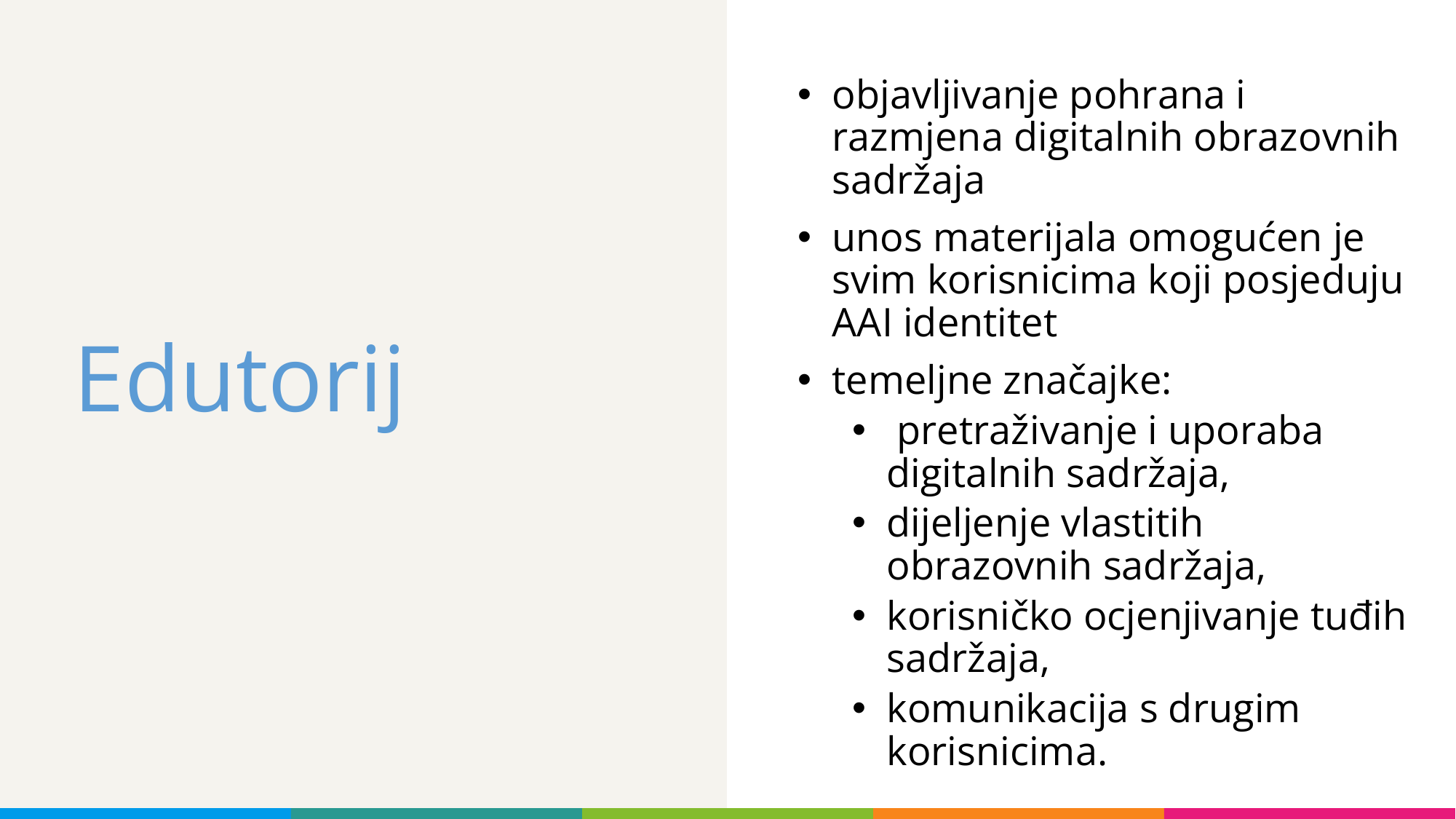

objavljivanje pohrana i razmjena digitalnih obrazovnih sadržaja
unos materijala omogućen je svim korisnicima koji posjeduju AAI identitet
temeljne značajke:
 pretraživanje i uporaba digitalnih sadržaja,
dijeljenje vlastitih obrazovnih sadržaja,
korisničko ocjenjivanje tuđih sadržaja,
komunikacija s drugim korisnicima.
Edutorij